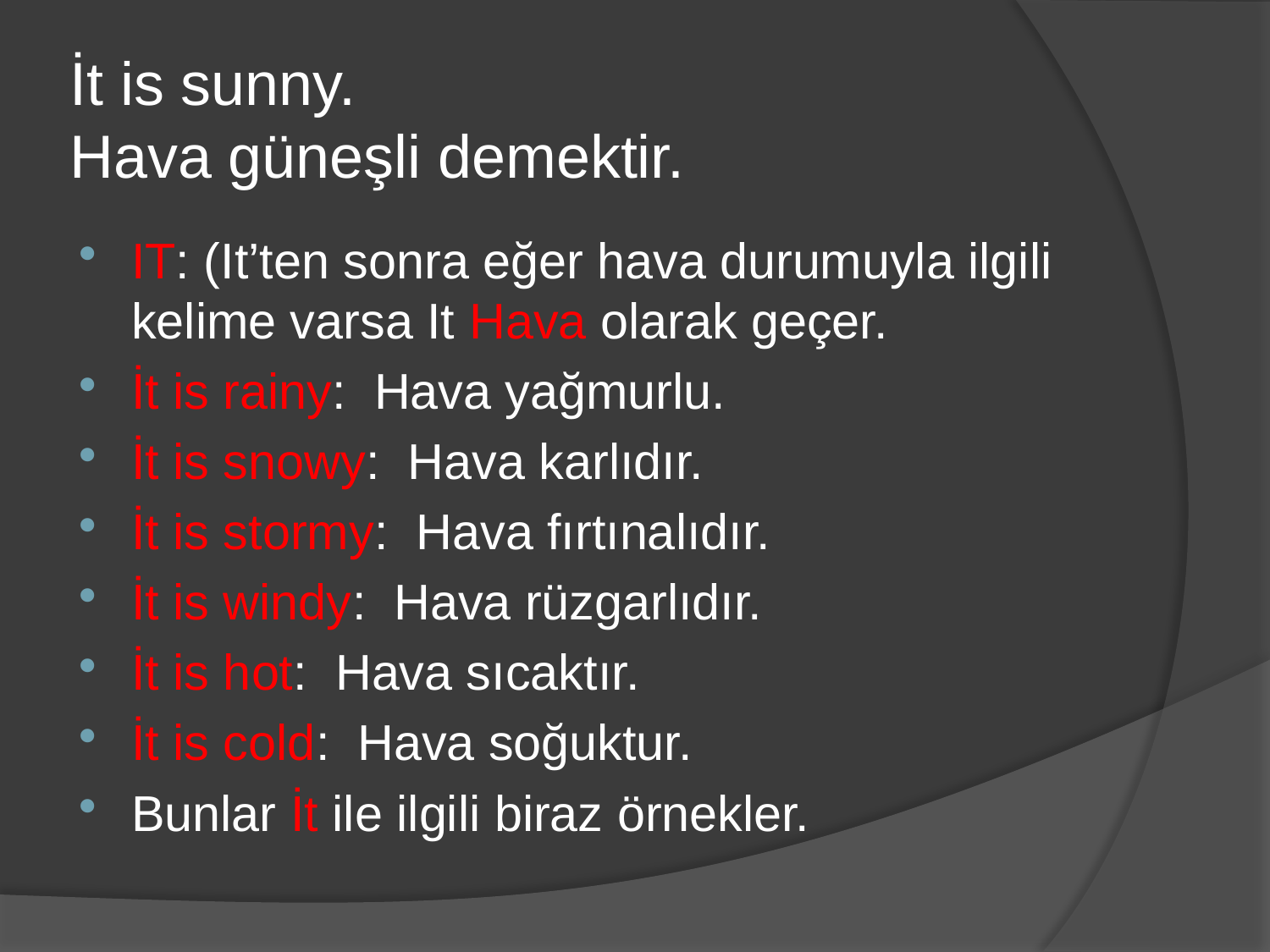

# İt is sunny. Hava güneşli demektir.
IT: (It’ten sonra eğer hava durumuyla ilgili kelime varsa It Hava olarak geçer.
İt is rainy:  Hava yağmurlu.
İt is snowy:  Hava karlıdır.
İt is stormy:  Hava fırtınalıdır.
İt is windy:  Hava rüzgarlıdır.
İt is hot:  Hava sıcaktır.
İt is cold:  Hava soğuktur.
Bunlar İt ile ilgili biraz örnekler.